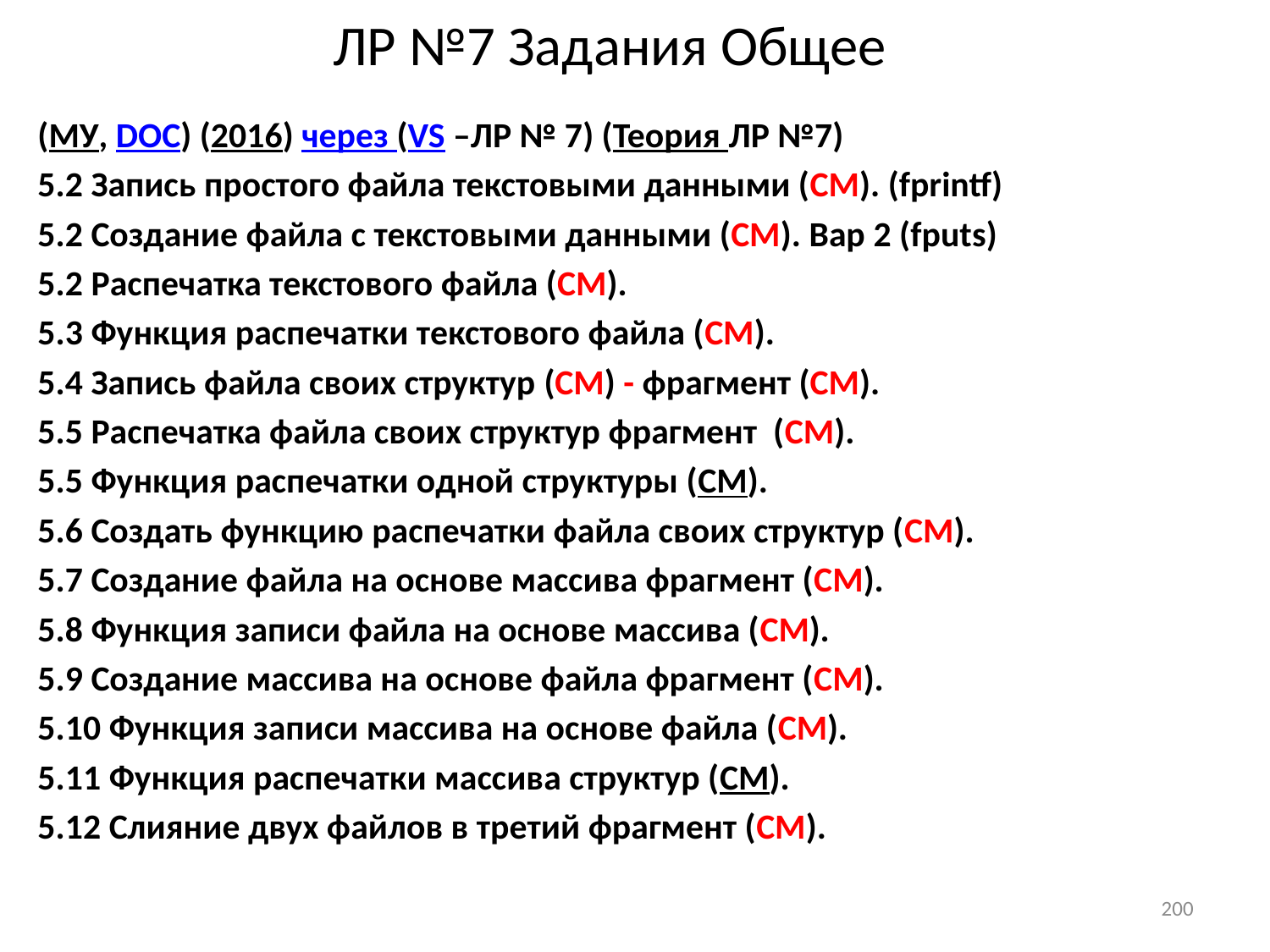

# ЛР №7 Задания Общее
(МУ, DOC) (2016) через (VS –ЛР № 7) (Теория ЛР №7)
5.2 Запись простого файла текстовыми данными (СМ). (fprintf)
5.2 Создание файла с текстовыми данными (СМ). Вар 2 (fputs)
5.2 Распечатка текстового файла (СМ).
5.3 Функция распечатки текстового файла (СМ).
5.4 Запись файла своих структур (СМ) - фрагмент (СМ).
5.5 Распечатка файла своих структур фрагмент  (СМ).
5.5 Функция распечатки одной структуры (СМ).
5.6 Создать функцию распечатки файла своих структур (СМ).
5.7 Создание файла на основе массива фрагмент (СМ).
5.8 Функция записи файла на основе массива (СМ).
5.9 Создание массива на основе файла фрагмент (СМ).
5.10 Функция записи массива на основе файла (СМ).
5.11 Функция распечатки массива структур (СМ).
5.12 Слияние двух файлов в третий фрагмент (СМ).

200